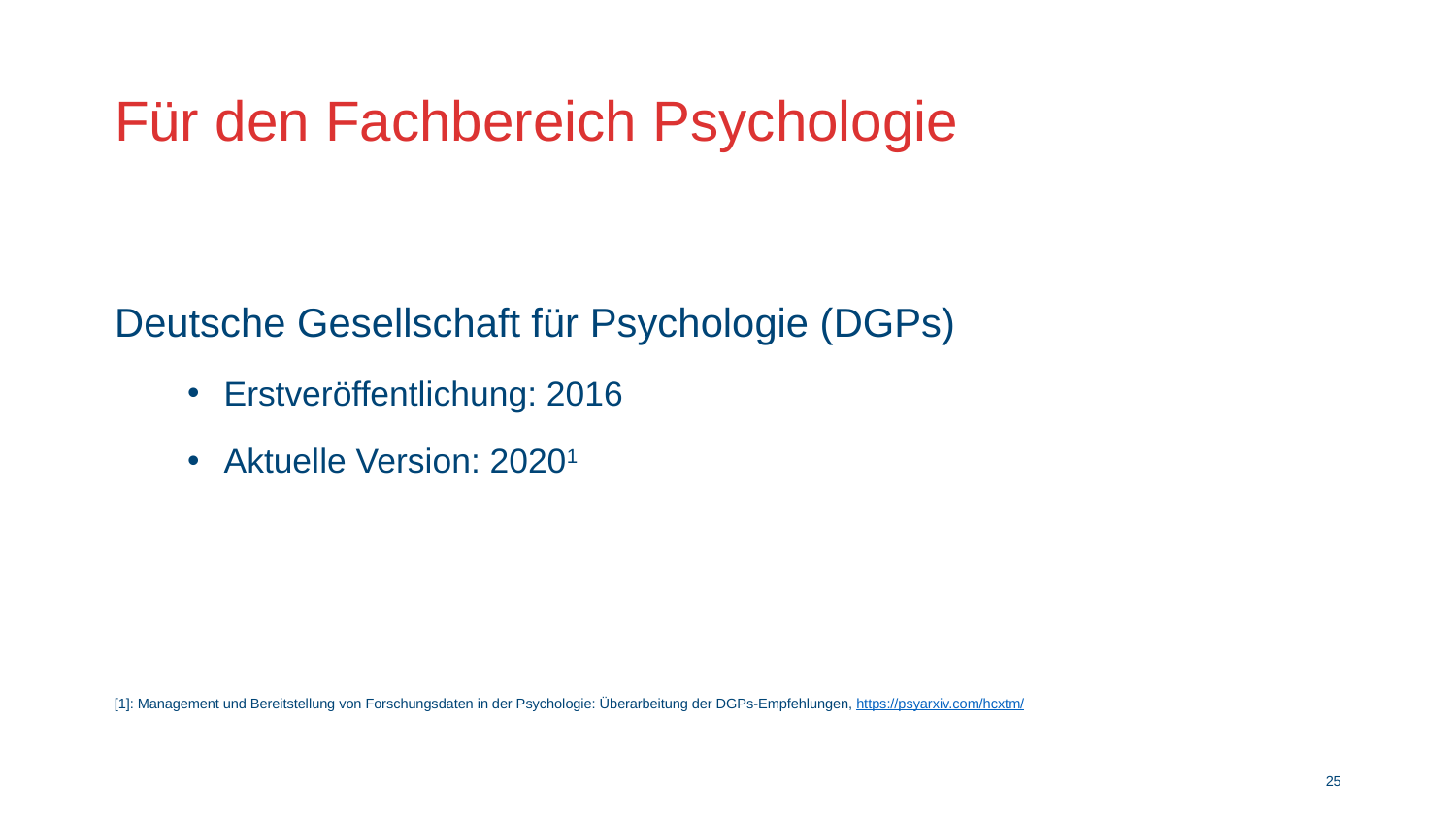

# Für den Fachbereich Psychologie
Deutsche Gesellschaft für Psychologie (DGPs)
Erstveröffentlichung: 2016
Aktuelle Version: 20201
[1]: Management und Bereitstellung von Forschungsdaten in der Psychologie: Überarbeitung der DGPs-Empfehlungen, https://psyarxiv.com/hcxtm/
25